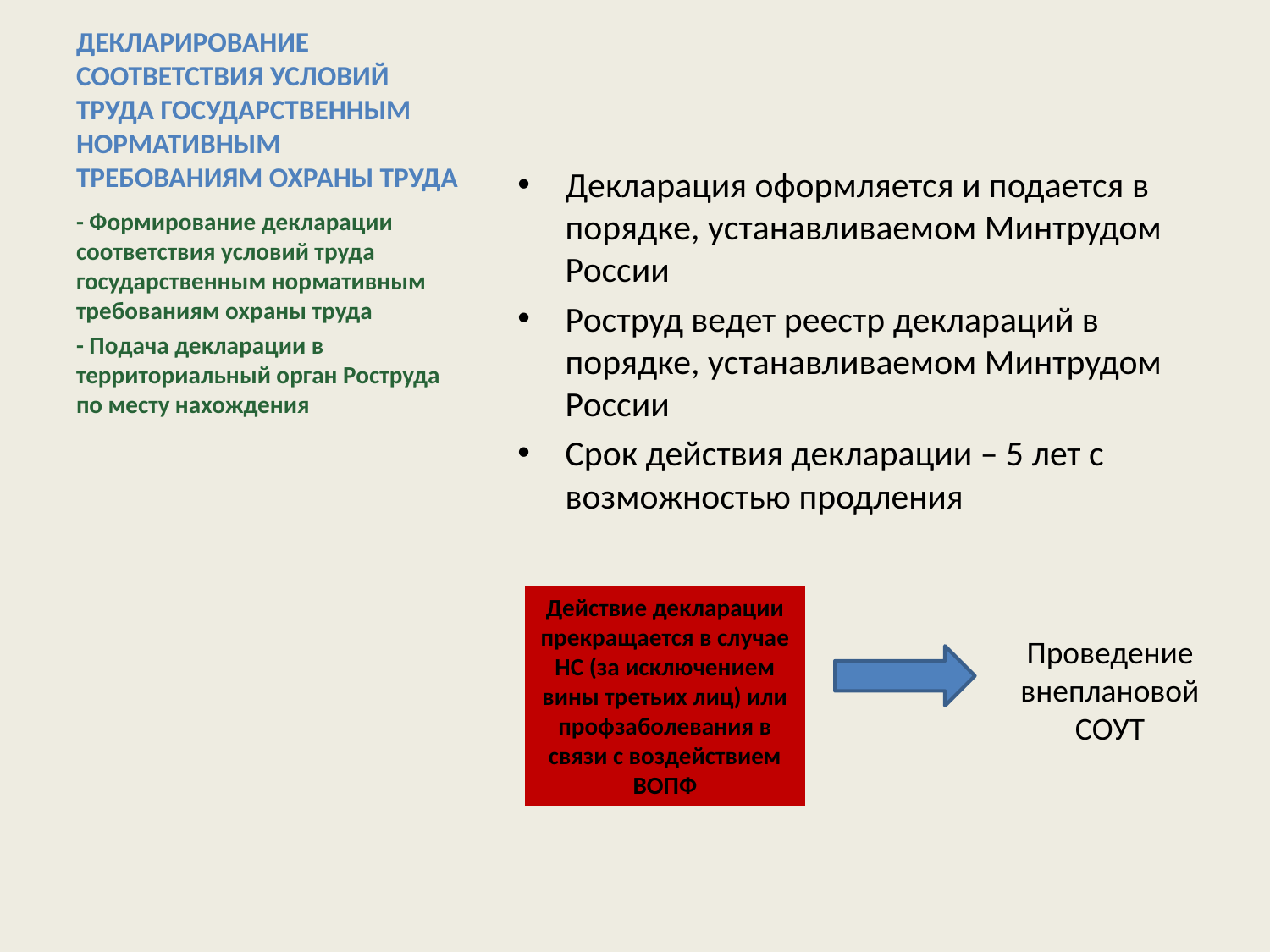

# ДЕКЛАРИРОВАНИЕ СООТВЕТСТВИЯ УСЛОВИЙ ТРУДА ГОСУДАРСТВЕННЫМ НОРМАТИВНЫМ ТРЕБОВАНИЯМ ОХРАНЫ ТРУДА
Декларация оформляется и подается в порядке, устанавливаемом Минтрудом России
Роструд ведет реестр деклараций в порядке, устанавливаемом Минтрудом России
Срок действия декларации – 5 лет с возможностью продления
- Формирование декларации соответствия условий труда государственным нормативным требованиям охраны труда
- Подача декларации в территориальный орган Роструда по месту нахождения
Действие декларации прекращается в случае НС (за исключением вины третьих лиц) или профзаболевания в связи с воздействием ВОПФ
Проведение внеплановой СОУТ